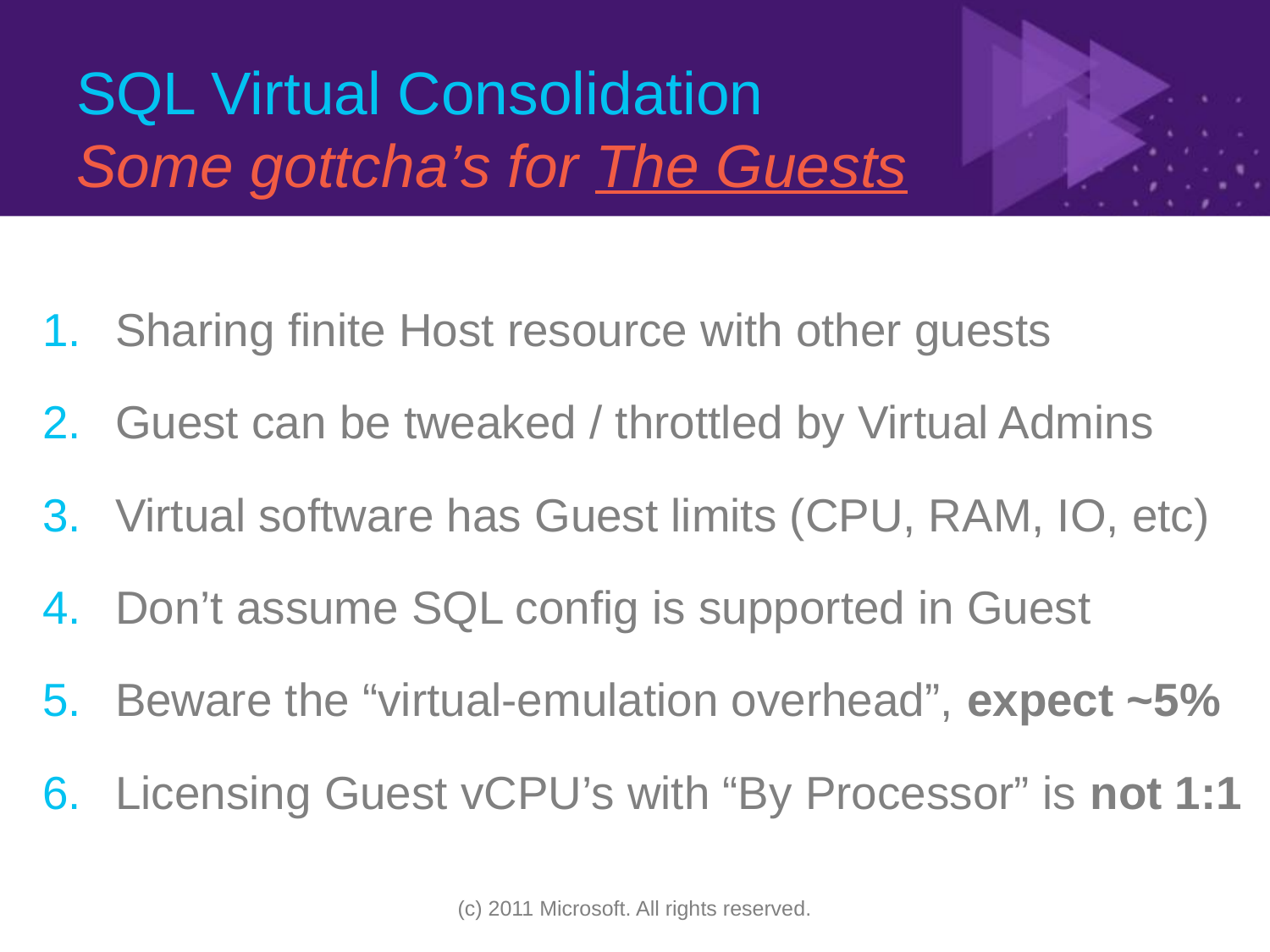

# SQL Virtual Consolidation Some gottcha’s for The Guests
Sharing finite Host resource with other guests
Guest can be tweaked / throttled by Virtual Admins
Virtual software has Guest limits (CPU, RAM, IO, etc)
Don’t assume SQL config is supported in Guest
Beware the “virtual-emulation overhead”, expect ~5%
Licensing Guest vCPU’s with “By Processor” is not 1:1
(c) 2011 Microsoft. All rights reserved.